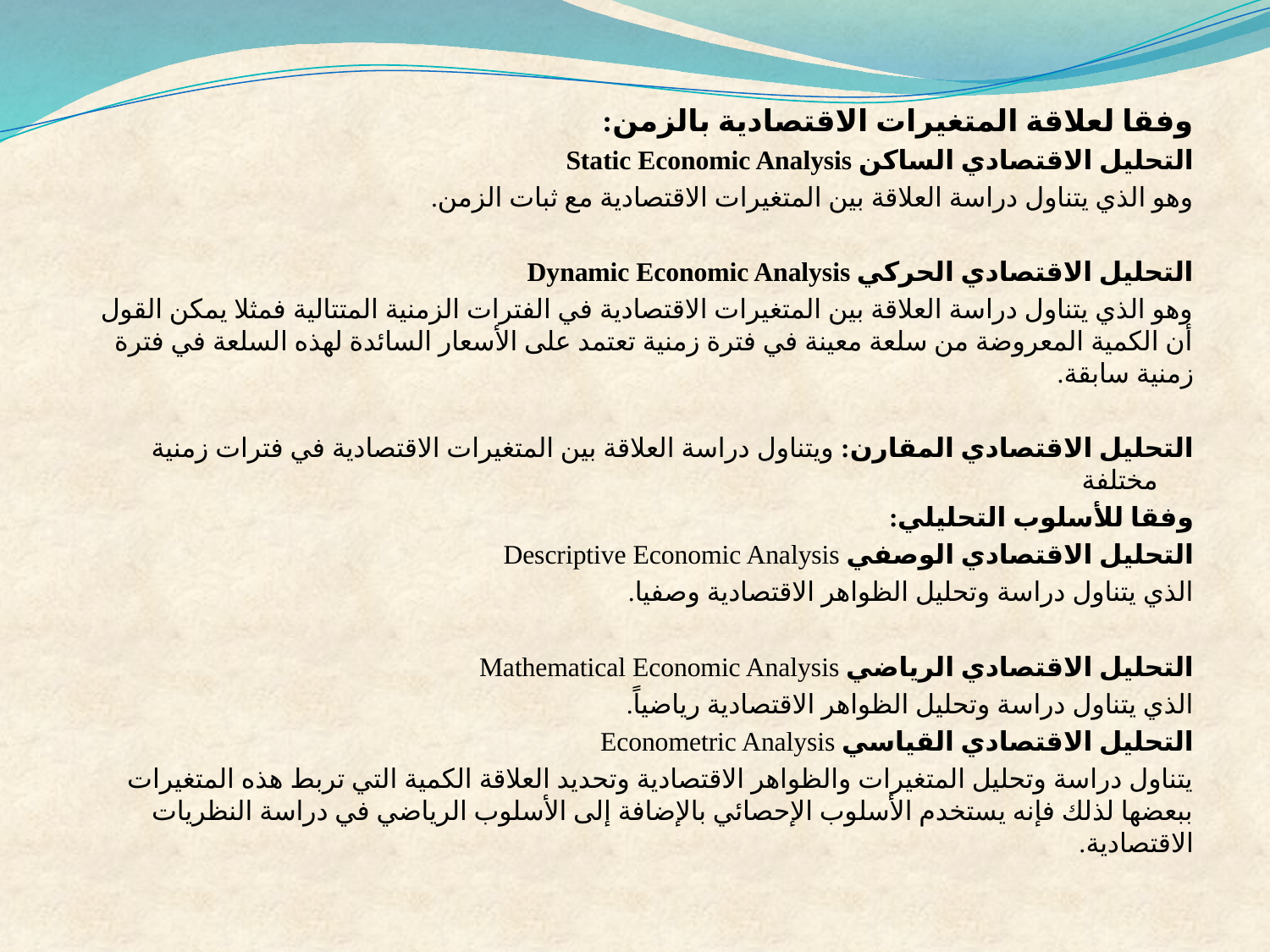

وفقا لعلاقة المتغيرات الاقتصادية بالزمن:
التحليل الاقتصادي الساكن Static Economic Analysis
وهو الذي يتناول دراسة العلاقة بين المتغيرات الاقتصادية مع ثبات الزمن.

التحليل الاقتصادي الحركي Dynamic Economic Analysis
وهو الذي يتناول دراسة العلاقة بين المتغيرات الاقتصادية في الفترات الزمنية المتتالية فمثلا يمكن القول أن الكمية المعروضة من سلعة معينة في فترة زمنية تعتمد على الأسعار السائدة لهذه السلعة في فترة زمنية سابقة.

التحليل الاقتصادي المقارن: ويتناول دراسة العلاقة بين المتغيرات الاقتصادية في فترات زمنية مختلفة
وفقا للأسلوب التحليلي:
التحليل الاقتصادي الوصفي Descriptive Economic Analysis
الذي يتناول دراسة وتحليل الظواهر الاقتصادية وصفيا.

التحليل الاقتصادي الرياضي Mathematical Economic Analysis
الذي يتناول دراسة وتحليل الظواهر الاقتصادية رياضياً.
التحليل الاقتصادي القياسي Econometric Analysis
يتناول دراسة وتحليل المتغيرات والظواهر الاقتصادية وتحديد العلاقة الكمية التي تربط هذه المتغيرات ببعضها لذلك فإنه يستخدم الأسلوب الإحصائي بالإضافة إلى الأسلوب الرياضي في دراسة النظريات الاقتصادية.